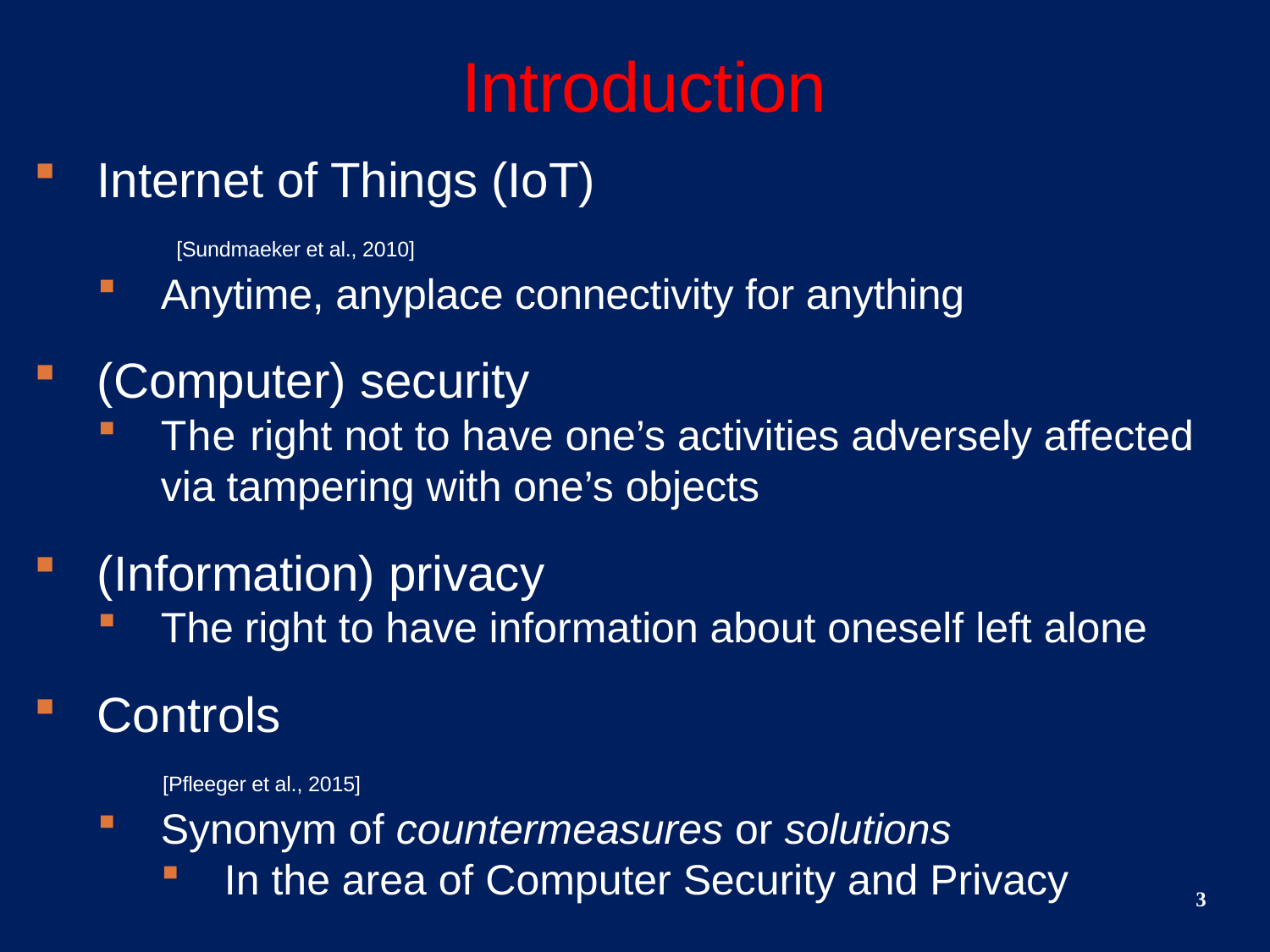

# Introduction
Internet of Things (IoT) 	 [Sundmaeker et al., 2010]
Anytime, anyplace connectivity for anything
(Computer) security
The right not to have one’s activities adversely affected via tampering with one’s objects
(Information) privacy
The right to have information about oneself left alone
Controls 	[Pfleeger et al., 2015]
Synonym of countermeasures or solutions
In the area of Computer Security and Privacy
3